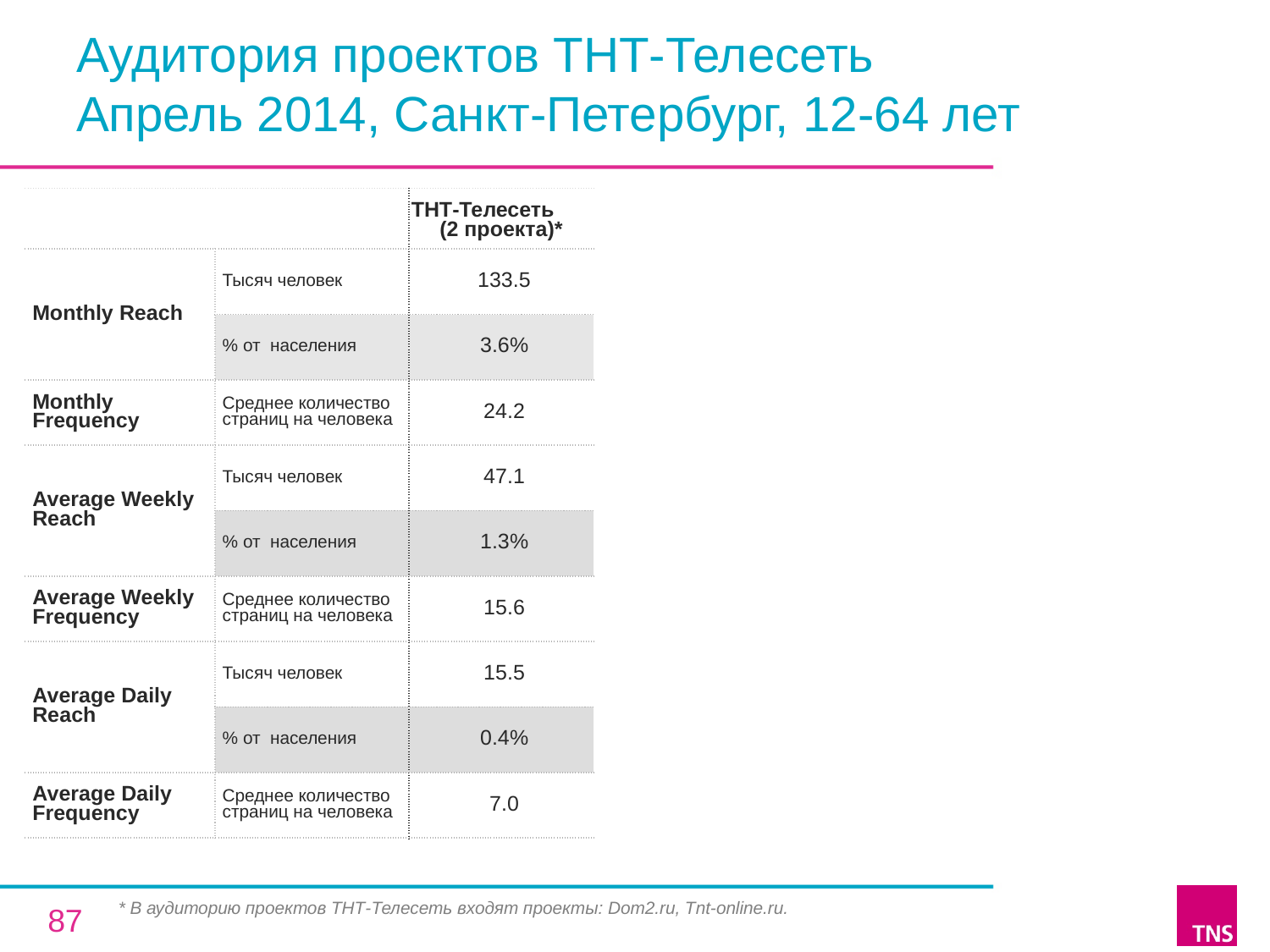

# Аудитория проектов ТНТ-Телесеть Апрель 2014, Санкт-Петербург, 12-64 лет
|  |  | ТНТ-Телесеть (2 проекта)\* |
| --- | --- | --- |
| Monthly Reach | Тысяч человек | 133.5 |
|  | % от населения | 3.6% |
| Monthly Frequency | Среднее количество страниц на человека | 24.2 |
| Average Weekly Reach | Тысяч человек | 47.1 |
|  | % от населения | 1.3% |
| Average Weekly Frequency | Среднее количество страниц на человека | 15.6 |
| Average Daily Reach | Тысяч человек | 15.5 |
|  | % от населения | 0.4% |
| Average Daily Frequency | Среднее количество страниц на человека | 7.0 |
* В аудиторию проектов ТНТ-Телесеть входят проекты: Dom2.ru, Tnt-online.ru.
87